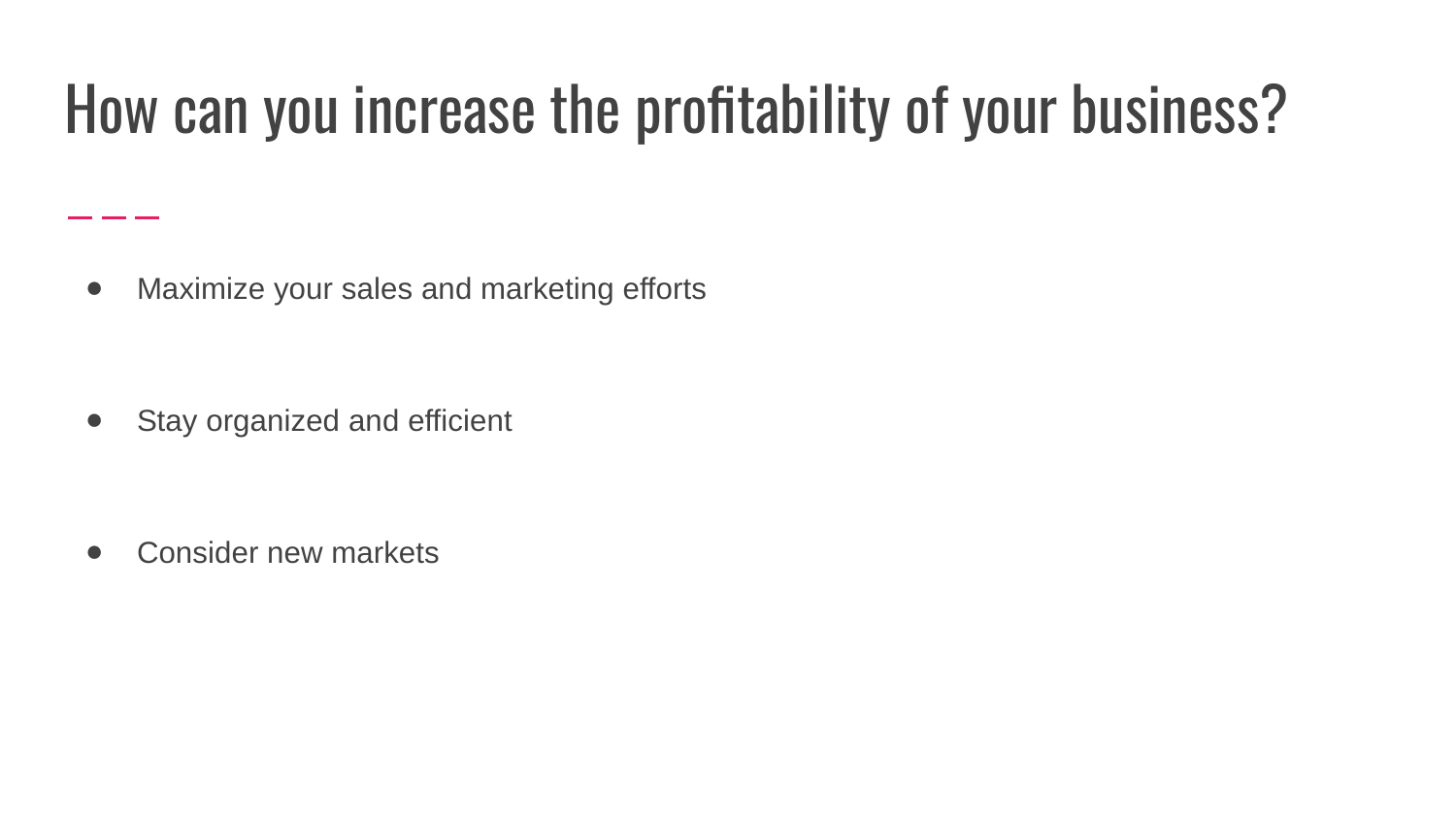

# How can you increase the profitability of your business?
Maximize your sales and marketing efforts

Stay organized and efficient

Consider new markets